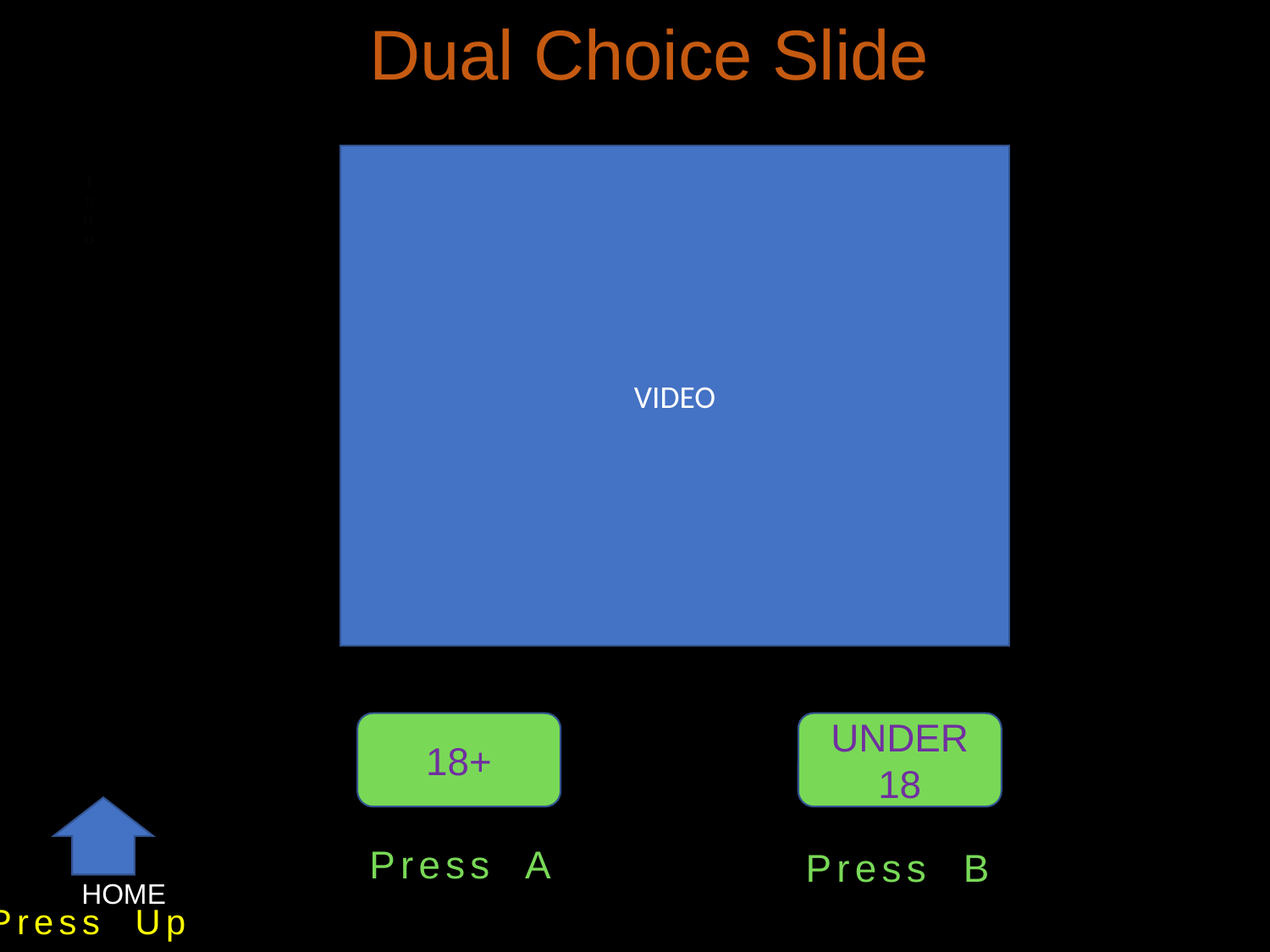

Dual Choice Slide
VIDEO
# Intro
18+
UNDER 18

Press  A
Press  B
HOME
       Press  Up